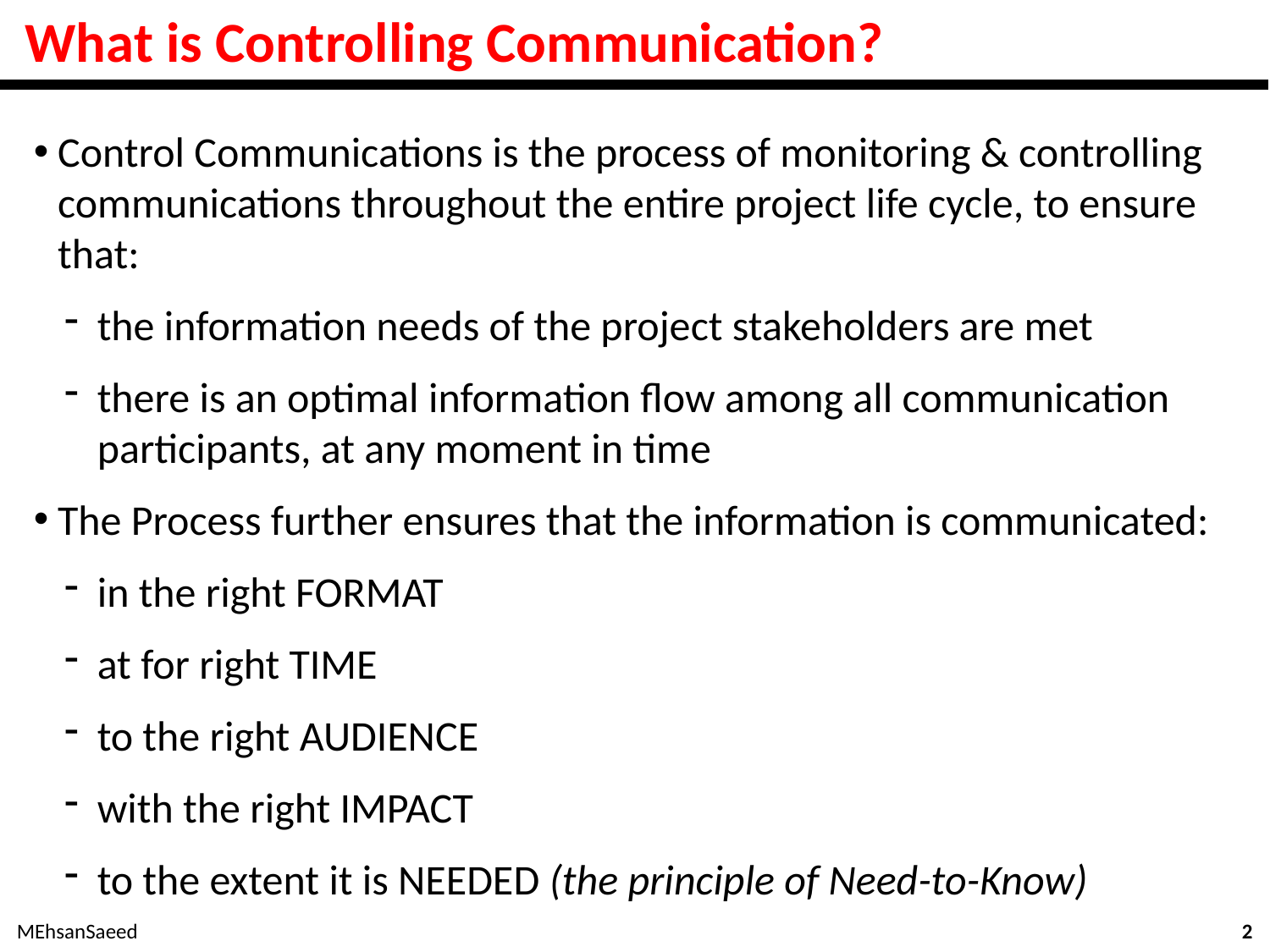

# What is Controlling Communication?
Control Communications is the process of monitoring & controlling communications throughout the entire project life cycle, to ensure that:
the information needs of the project stakeholders are met
there is an optimal information flow among all communication participants, at any moment in time
The Process further ensures that the information is communicated:
in the right FORMAT
at for right TIME
to the right AUDIENCE
with the right IMPACT
to the extent it is NEEDED (the principle of Need-to-Know)
MEhsanSaeed
2